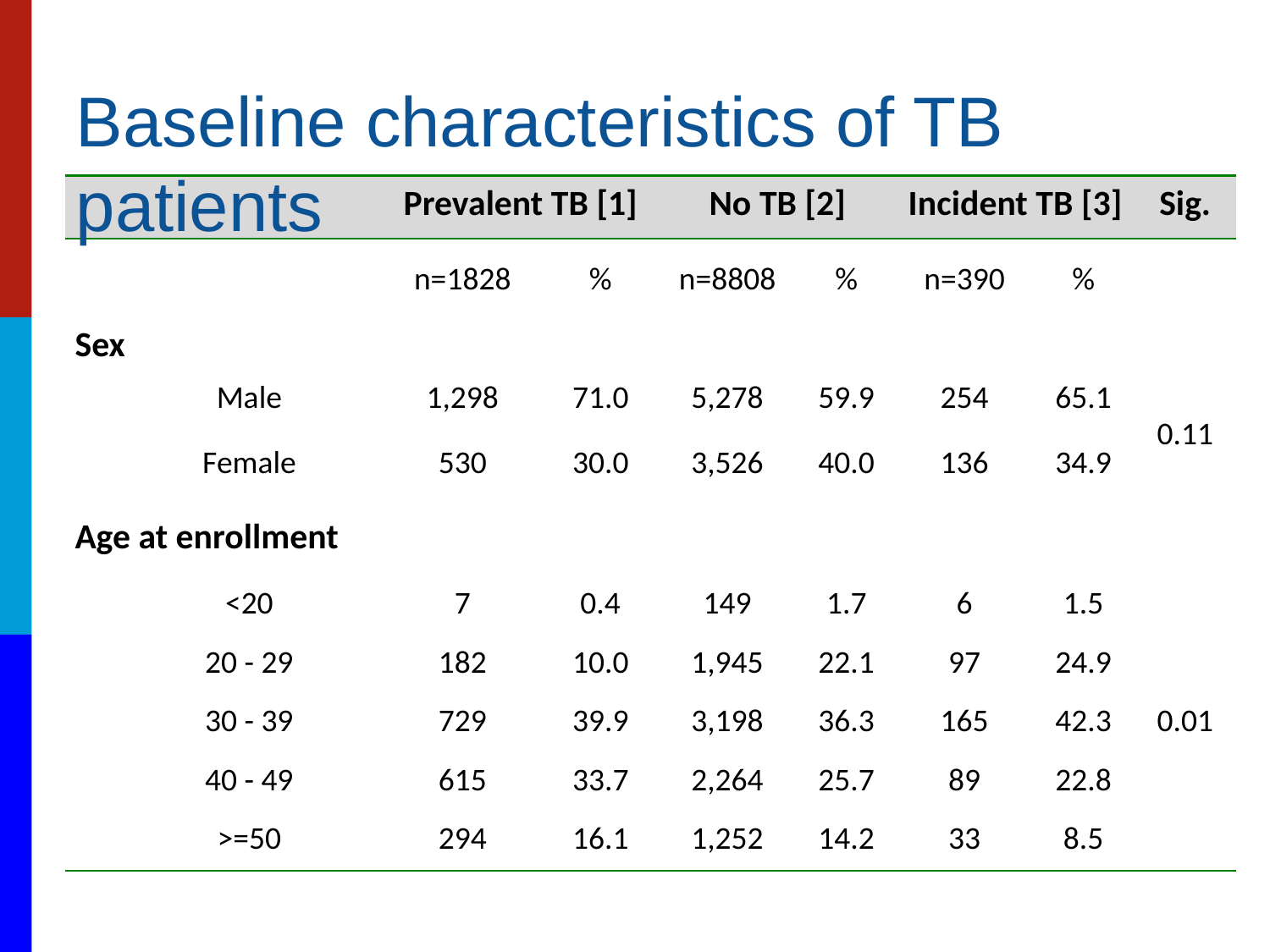

Baseline characteristics of TB patients
|  | Prevalent TB [1] |  | No TB [2] |  | Incident TB [3] |  | Sig. |
| --- | --- | --- | --- | --- | --- | --- | --- |
|  | n=1828 | % | n=8808 | % | n=390 | % |  |
| Sex |  |  |  |  |  |  |  |
| Male | 1,298 | 71.0 | 5,278 | 59.9 | 254 | 65.1 | 0.11 |
| Female | 530 | 30.0 | 3,526 | 40.0 | 136 | 34.9 |  |
| Age at enrollment |  |  |  |  |  |  |  |
| <20 | 7 | 0.4 | 149 | 1.7 | 6 | 1.5 | 0.01 |
| 20 - 29 | 182 | 10.0 | 1,945 | 22.1 | 97 | 24.9 |  |
| 30 - 39 | 729 | 39.9 | 3,198 | 36.3 | 165 | 42.3 |  |
| 40 - 49 | 615 | 33.7 | 2,264 | 25.7 | 89 | 22.8 |  |
| >=50 | 294 | 16.1 | 1,252 | 14.2 | 33 | 8.5 |  |